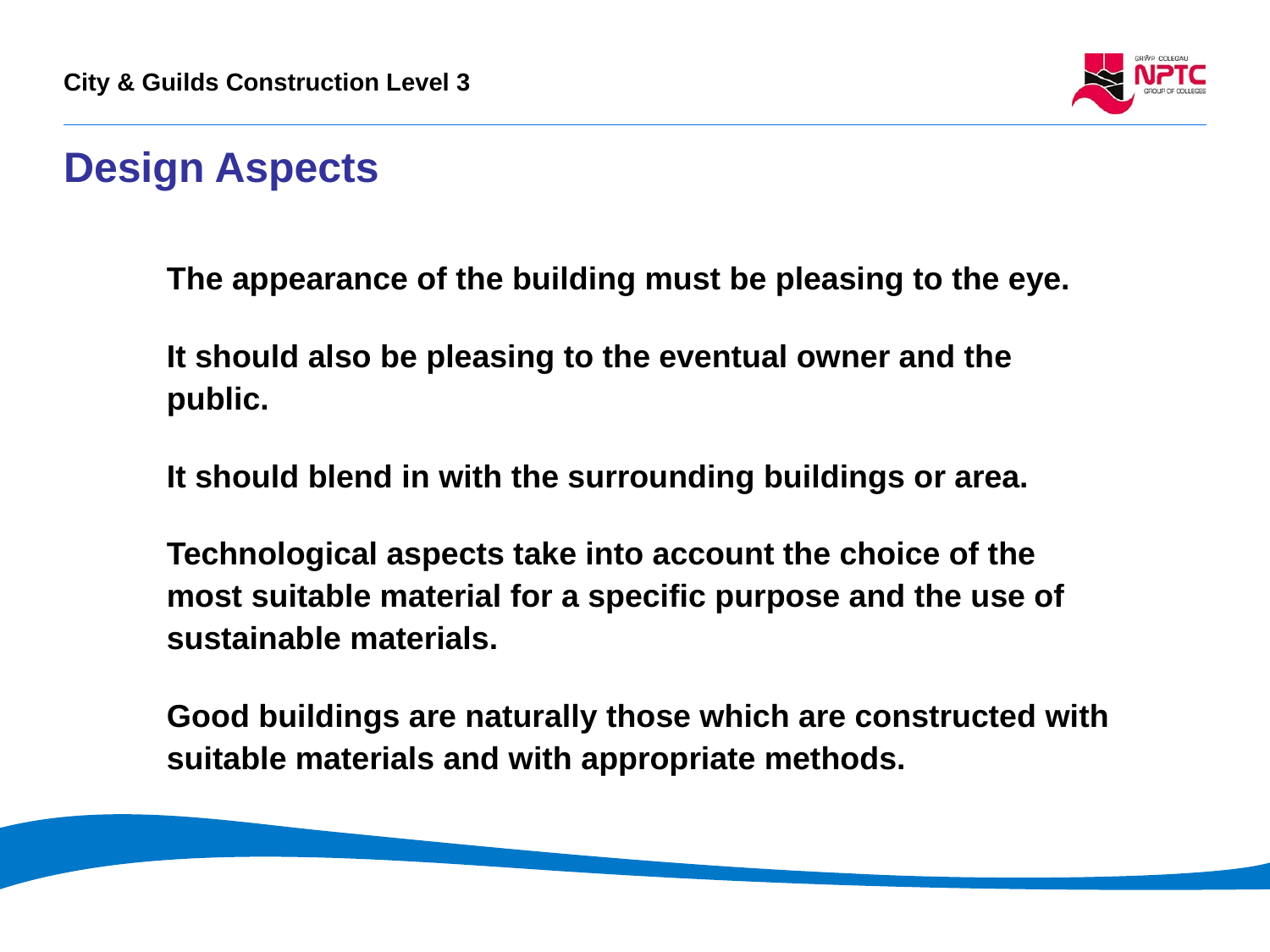

# Design Aspects
The appearance of the building must be pleasing to the eye.
It should also be pleasing to the eventual owner and the public.
It should blend in with the surrounding buildings or area.
Technological aspects take into account the choice of the most suitable material for a specific purpose and the use of sustainable materials.
Good buildings are naturally those which are constructed with suitable materials and with appropriate methods.